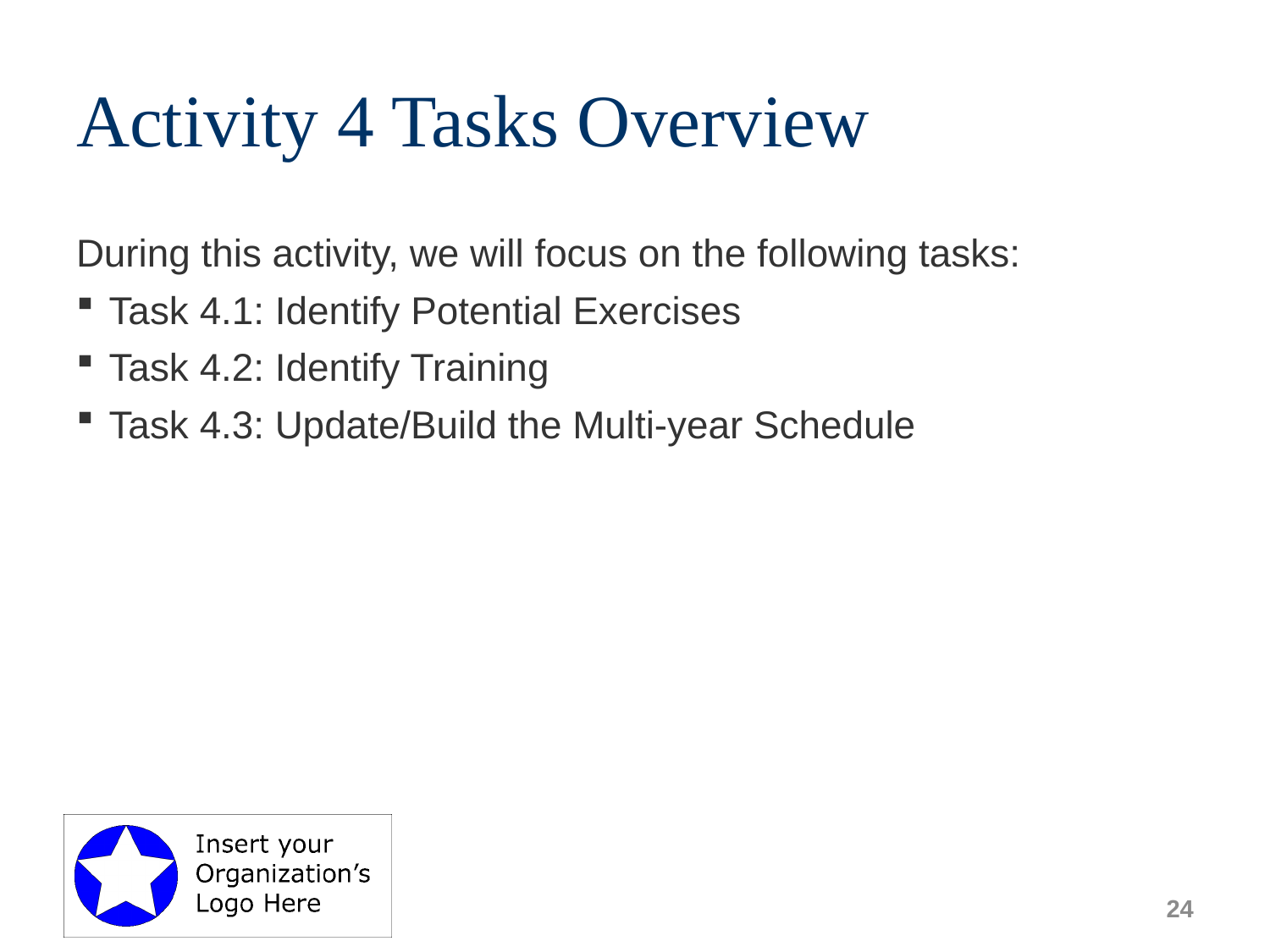

# Activity 4 Tasks Overview
During this activity, we will focus on the following tasks:
Task 4.1: Identify Potential Exercises
Task 4.2: Identify Training
Task 4.3: Update/Build the Multi-year Schedule
24